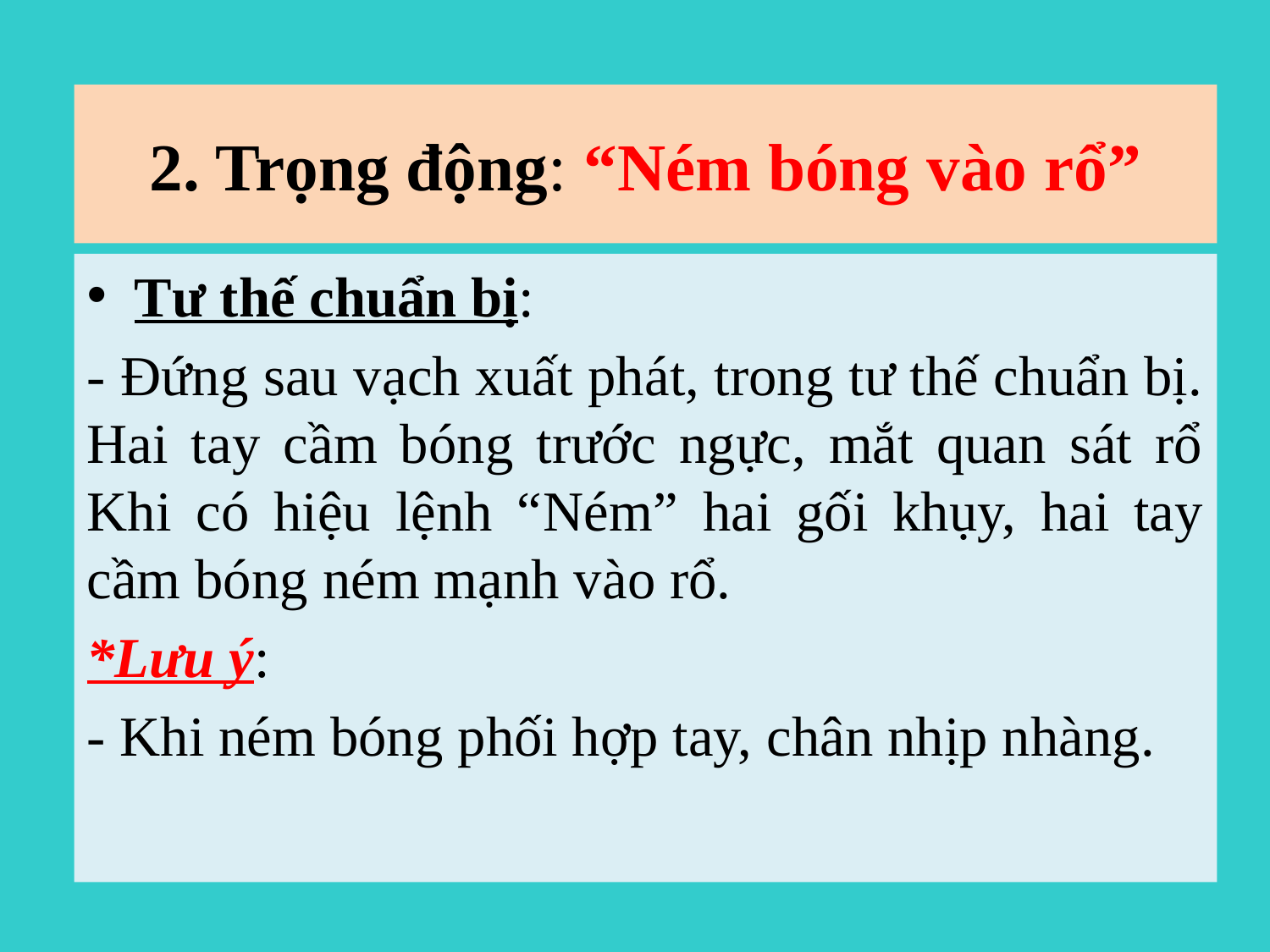

# 2. Trọng động: “Ném bóng vào rổ”
Tư thế chuẩn bị:
- Đứng sau vạch xuất phát, trong tư thế chuẩn bị. Hai tay cầm bóng trước ngực, mắt quan sát rổ Khi có hiệu lệnh “Ném” hai gối khụy, hai tay cầm bóng ném mạnh vào rổ.
*Lưu ý:
- Khi ném bóng phối hợp tay, chân nhịp nhàng.